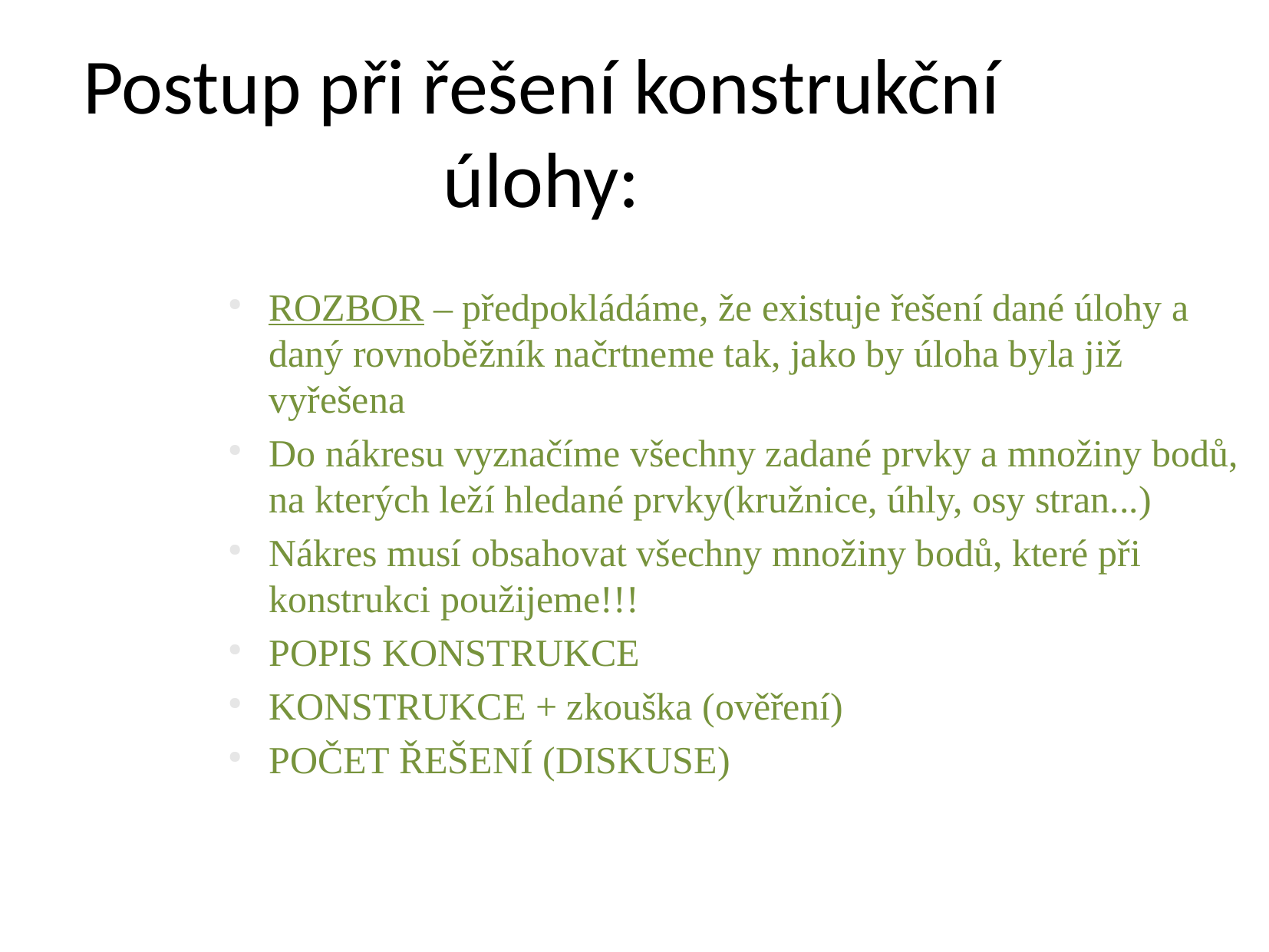

Postup při řešení konstrukční úlohy:
ROZBOR – předpokládáme, že existuje řešení dané úlohy a daný rovnoběžník načrtneme tak, jako by úloha byla již vyřešena
Do nákresu vyznačíme všechny zadané prvky a množiny bodů, na kterých leží hledané prvky(kružnice, úhly, osy stran...)
Nákres musí obsahovat všechny množiny bodů, které při konstrukci použijeme!!!
POPIS KONSTRUKCE
KONSTRUKCE + zkouška (ověření)
POČET ŘEŠENÍ (DISKUSE)